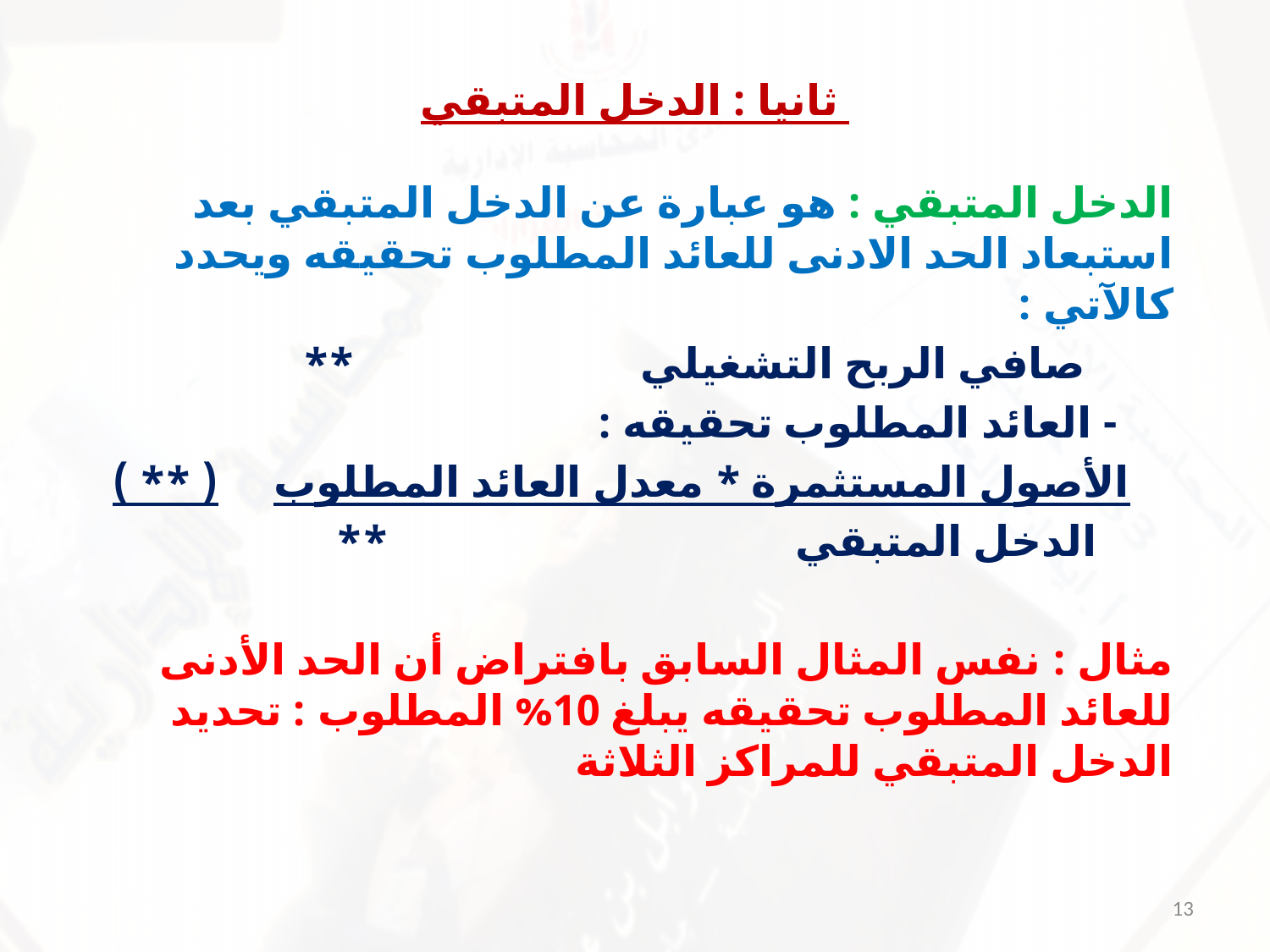

# ثانيا : الدخل المتبقي
الدخل المتبقي : هو عبارة عن الدخل المتبقي بعد استبعاد الحد الادنى للعائد المطلوب تحقيقه ويحدد كالآتي :
        صافي الربح التشغيلي                          **
     - العائد المطلوب تحقيقه :
    الأصول المستثمرة * معدل العائد المطلوب     ( ** )
       الدخل المتبقي                                     **

مثال : نفس المثال السابق بافتراض أن الحد الأدنى للعائد المطلوب تحقيقه يبلغ 10% المطلوب : تحديد الدخل المتبقي للمراكز الثلاثة
13